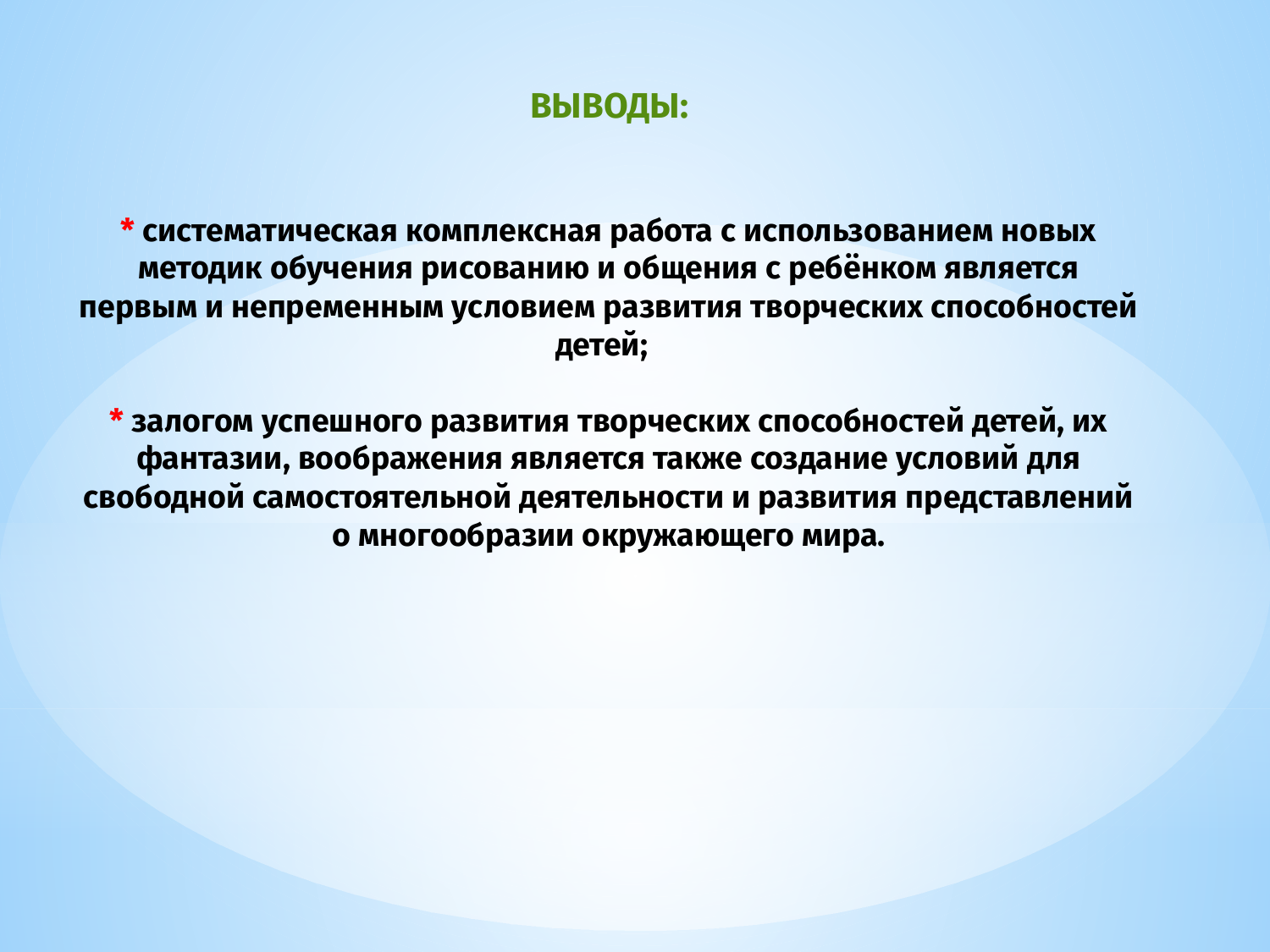

# ВЫВОДЫ: * систематическая комплексная работа с использованием новых методик обучения рисованию и общения с ребёнком является первым и непременным условием развития творческих способностей детей; * залогом успешного развития творческих способностей детей, их фантазии, воображения является также создание условий для свободной самостоятельной деятельности и развития представлений о многообразии окружающего мира.